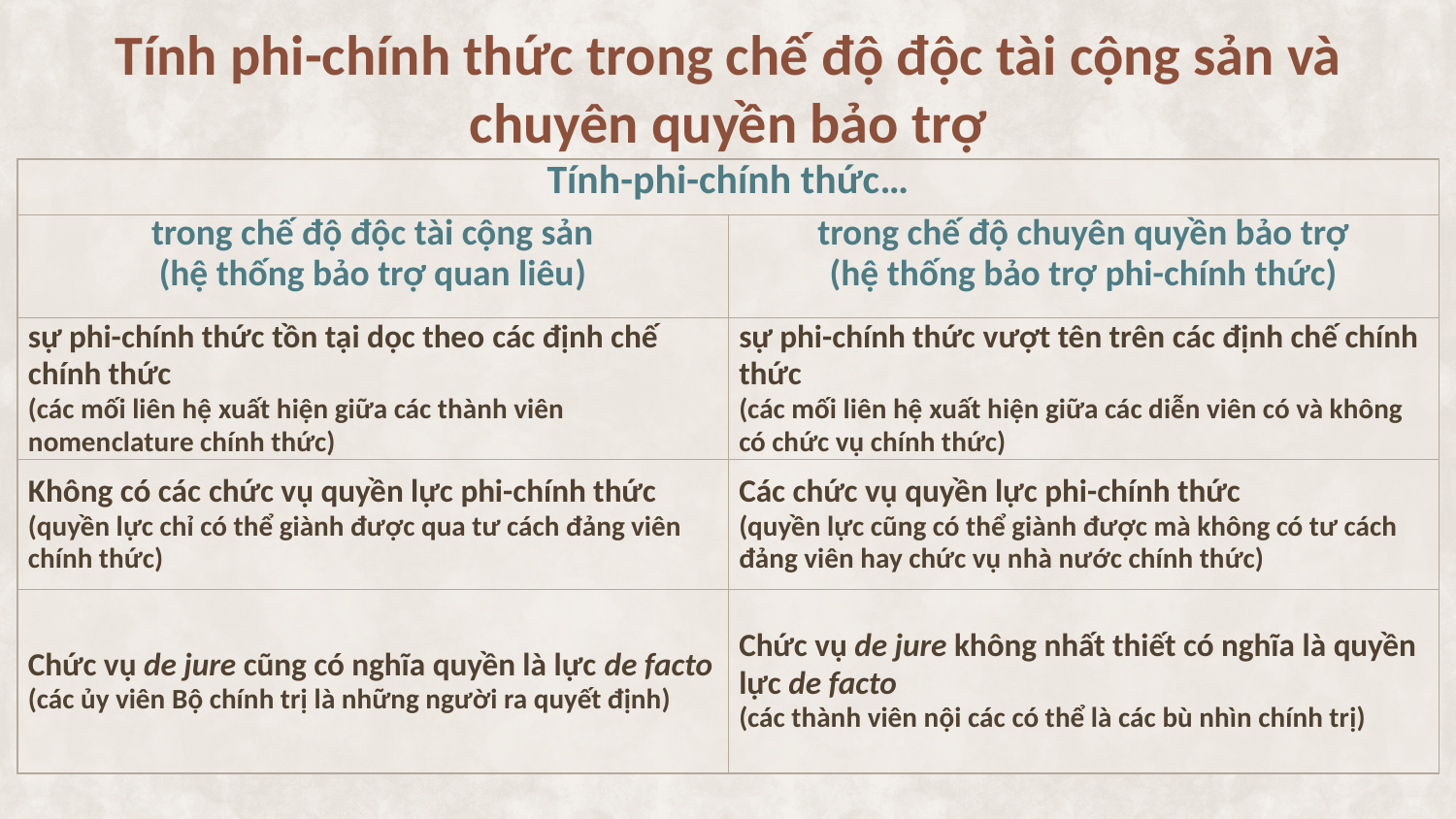

# Tính phi-chính thức trong chế độ độc tài cộng sản và chuyên quyền bảo trợ
| Tính-phi-chính thức… |  |
| --- | --- |
| trong chế độ độc tài cộng sản (hệ thống bảo trợ quan liêu) | trong chế độ chuyên quyền bảo trợ (hệ thống bảo trợ phi-chính thức) |
| sự phi-chính thức tồn tại dọc theo các định chế chính thức (các mối liên hệ xuất hiện giữa các thành viên nomenclature chính thức) | sự phi-chính thức vượt tên trên các định chế chính thức (các mối liên hệ xuất hiện giữa các diễn viên có và không có chức vụ chính thức) |
| Không có các chức vụ quyền lực phi-chính thức (quyền lực chỉ có thể giành được qua tư cách đảng viên chính thức) | Các chức vụ quyền lực phi-chính thức (quyền lực cũng có thể giành được mà không có tư cách đảng viên hay chức vụ nhà nước chính thức) |
| Chức vụ de jure cũng có nghĩa quyền là lực de facto (các ủy viên Bộ chính trị là những người ra quyết định) | Chức vụ de jure không nhất thiết có nghĩa là quyền lực de facto (các thành viên nội các có thể là các bù nhìn chính trị) |